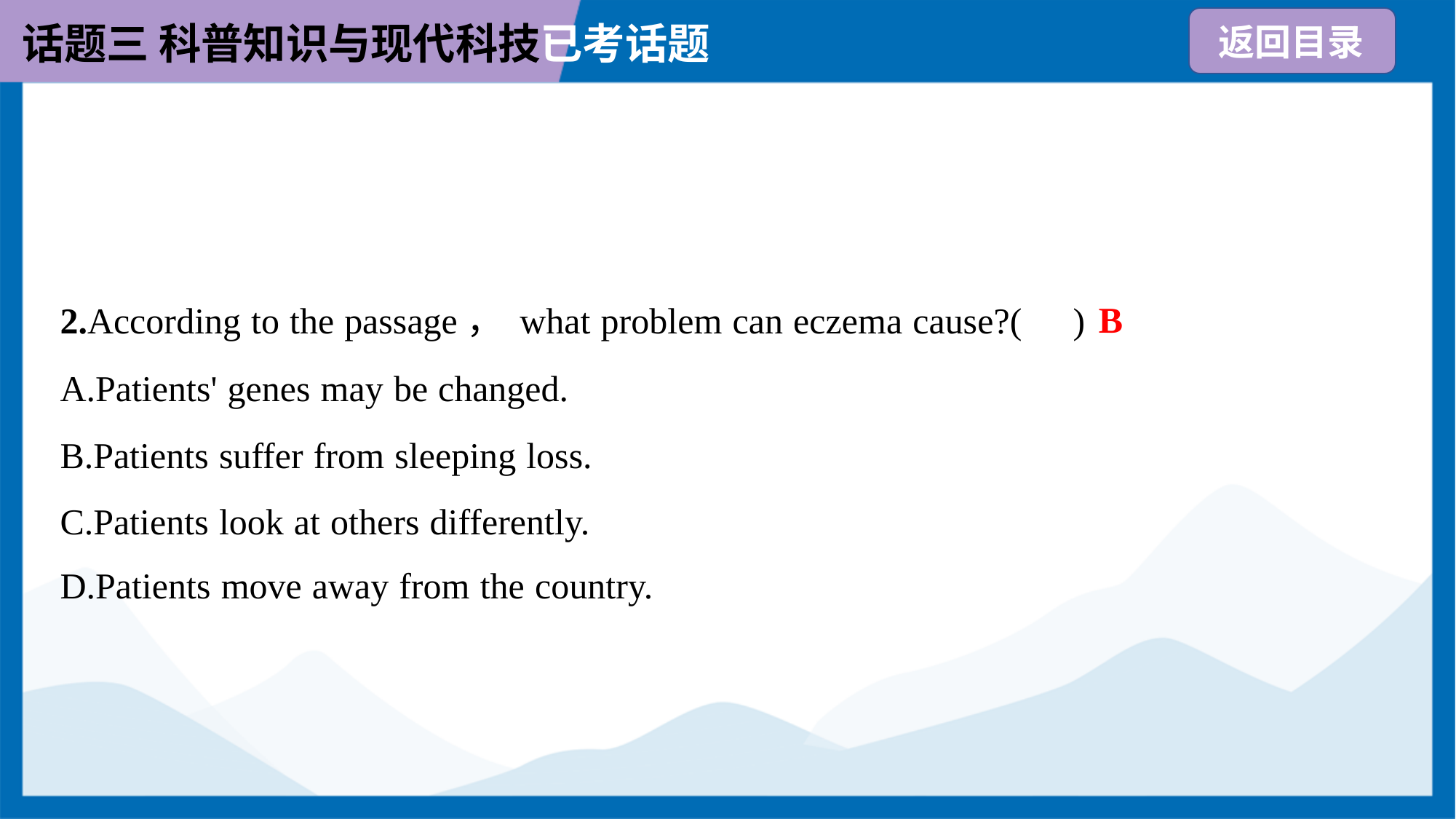

B
2.According to the passage， what problem can eczema cause?(     )
A.Patients' genes may be changed.
B.Patients suffer from sleeping loss.
C.Patients look at others differently.
D.Patients move away from the country.